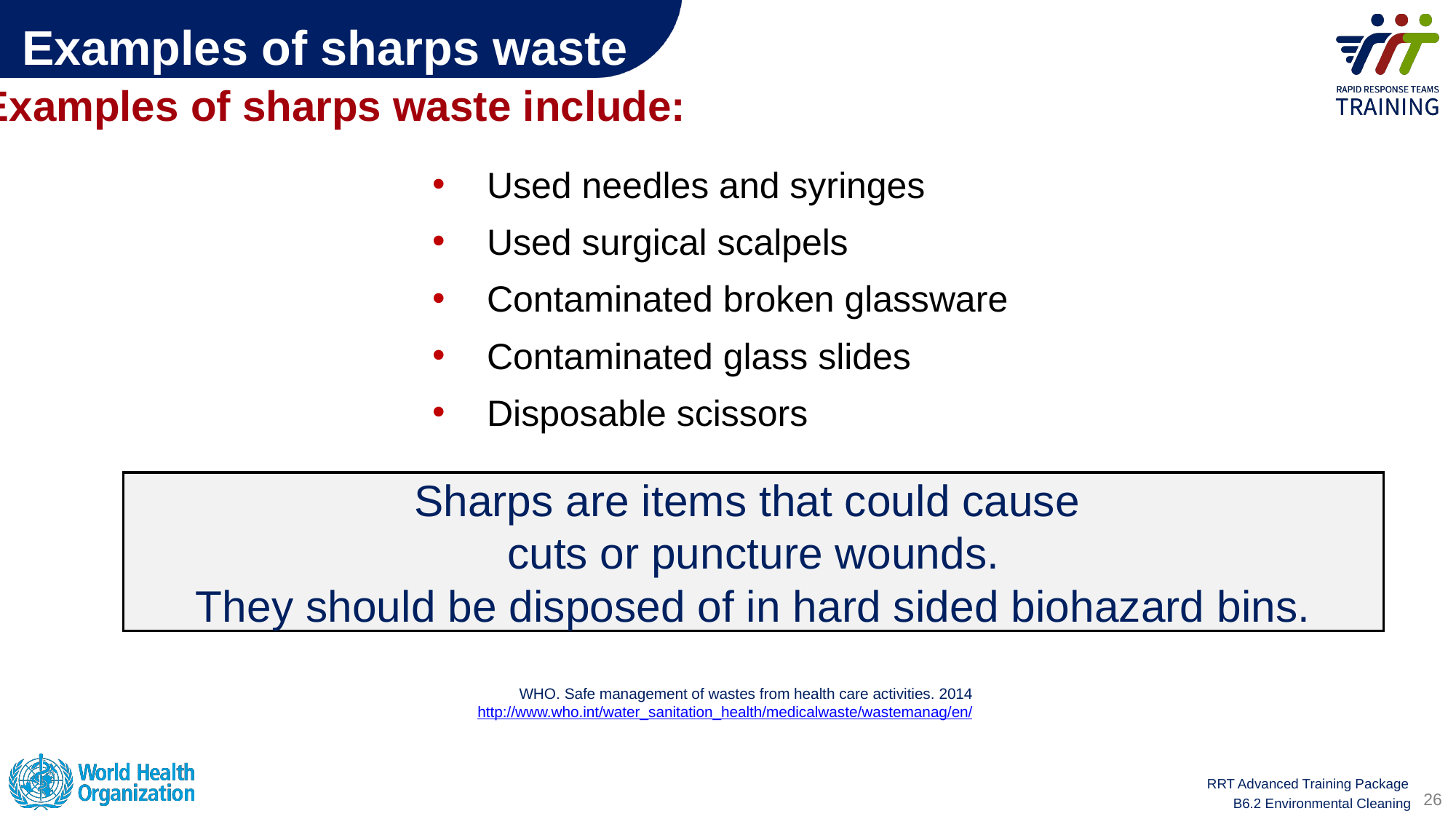

Examples of sharps waste
Examples of sharps waste include:
Used needles and syringes
Used surgical scalpels
Contaminated broken glassware
Contaminated glass slides
Disposable scissors
Sharps are items that could cause
cuts or puncture wounds.
They should be disposed of in hard sided biohazard bins.
WHO. Safe management of wastes from health care activities. 2014. http://www.who.int/water_sanitation_health/medicalwaste/wastemanag/en/.